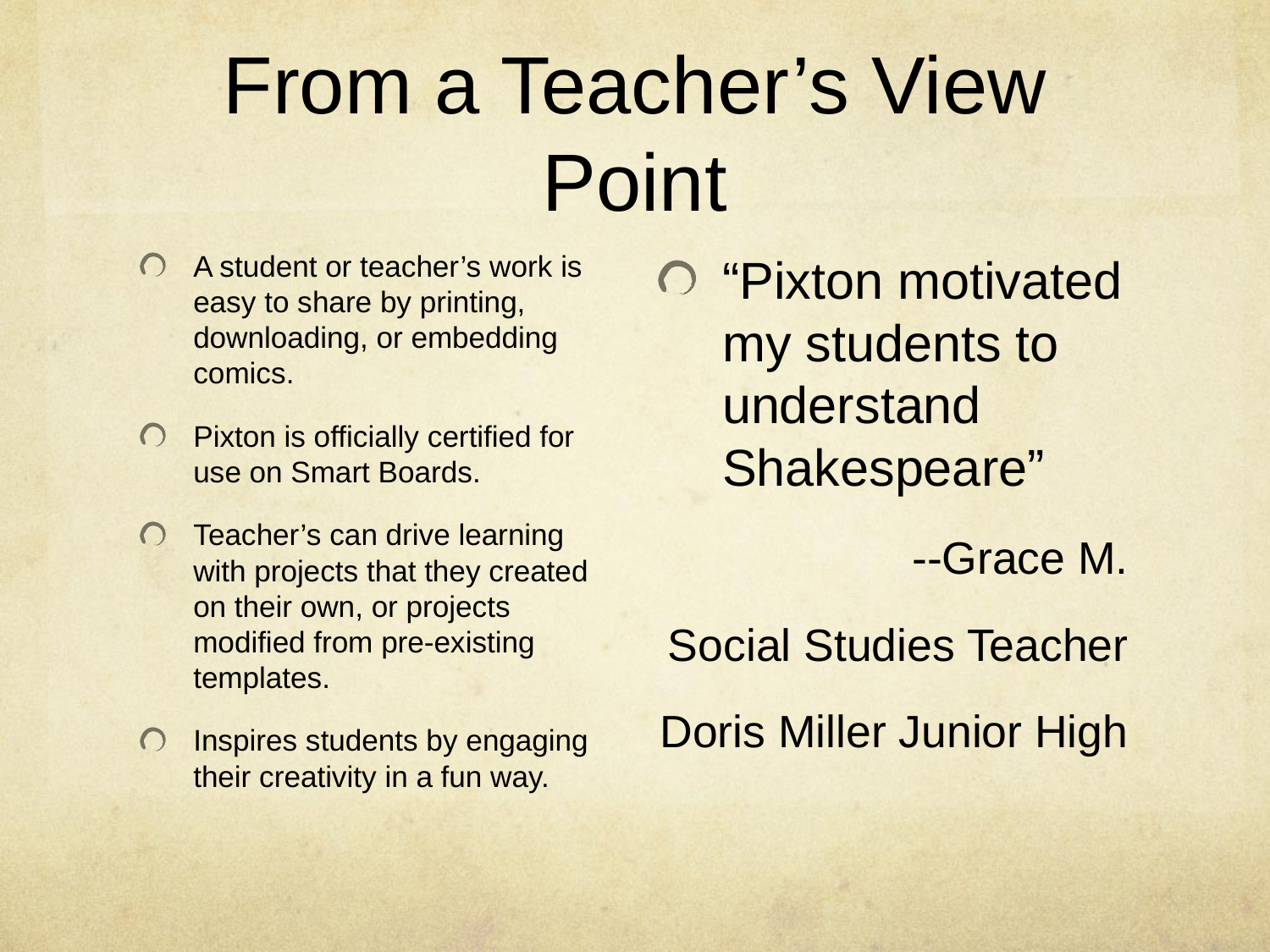

# From a Teacher’s View Point
A student or teacher’s work is easy to share by printing, downloading, or embedding comics.
Pixton is officially certified for use on Smart Boards.
Teacher’s can drive learning with projects that they created on their own, or projects modified from pre-existing templates.
Inspires students by engaging their creativity in a fun way.
“Pixton motivated my students to understand Shakespeare”
--Grace M.
Social Studies Teacher
Doris Miller Junior High